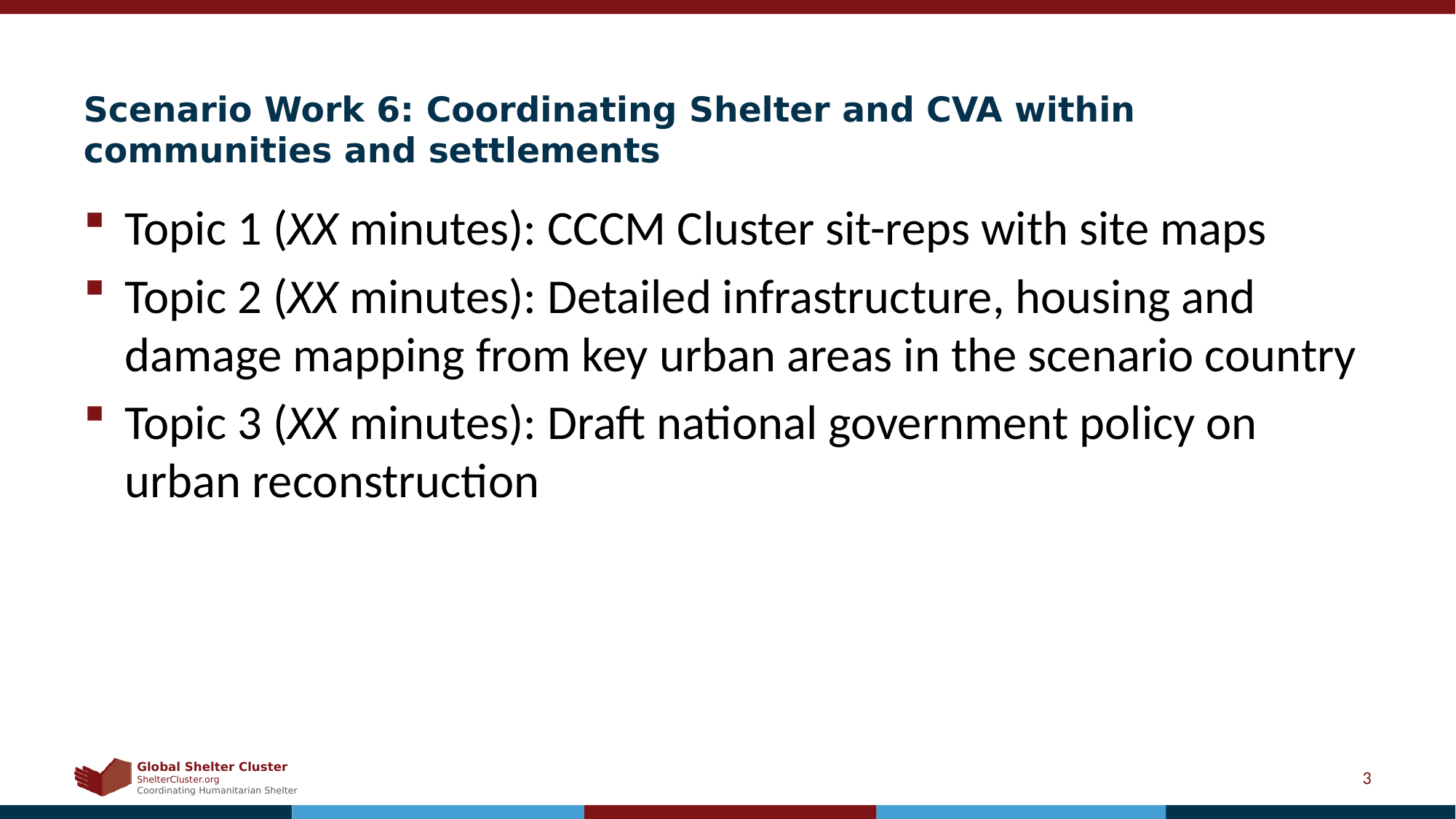

# Scenario Work 6: Coordinating Shelter and CVA within communities and settlements
Topic 1 (XX minutes): CCCM Cluster sit-reps with site maps
Topic 2 (XX minutes): Detailed infrastructure, housing and damage mapping from key urban areas in the scenario country
Topic 3 (XX minutes): Draft national government policy on urban reconstruction

3